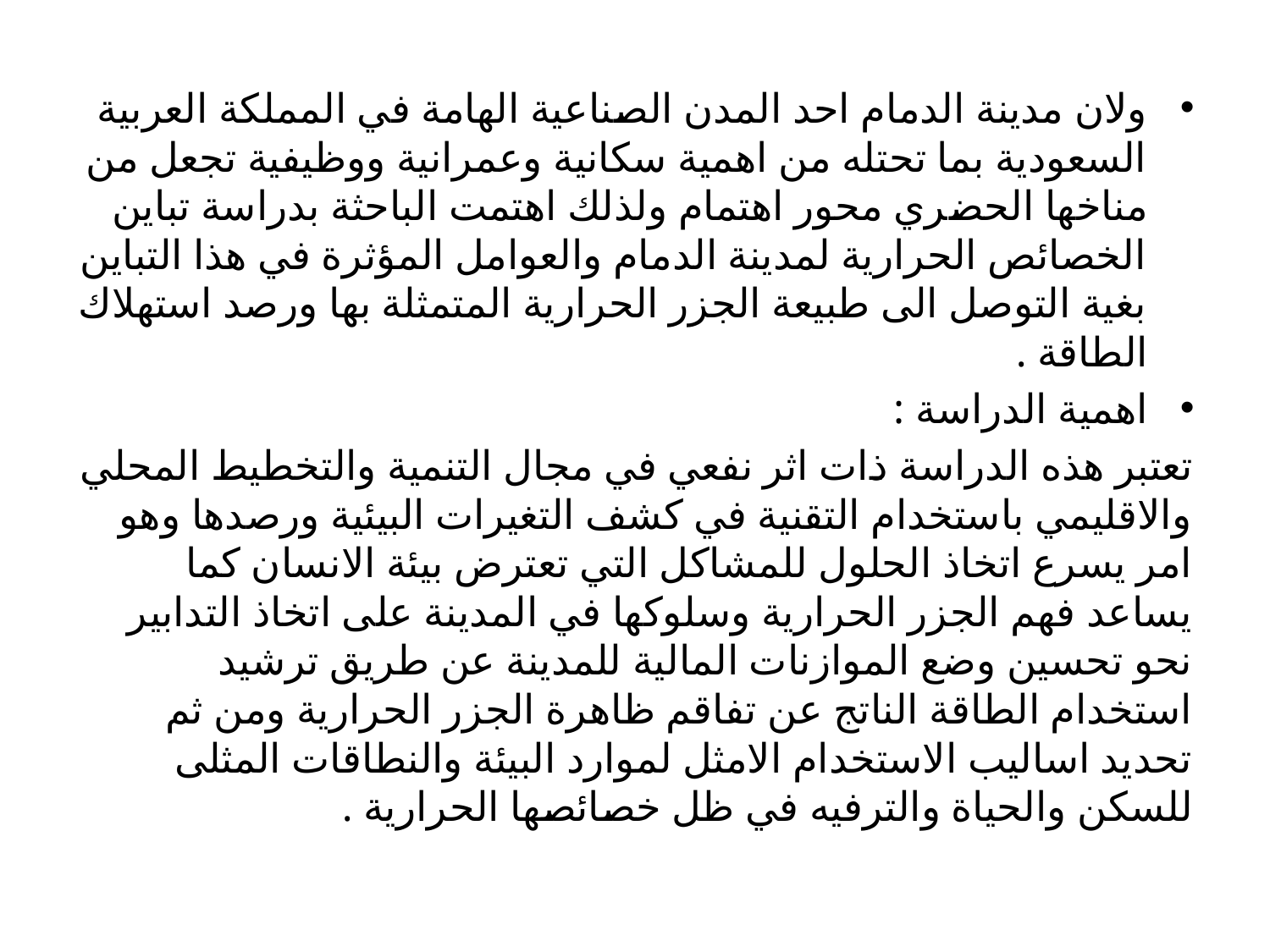

ولان مدينة الدمام احد المدن الصناعية الهامة في المملكة العربية السعودية بما تحتله من اهمية سكانية وعمرانية ووظيفية تجعل من مناخها الحضري محور اهتمام ولذلك اهتمت الباحثة بدراسة تباين الخصائص الحرارية لمدينة الدمام والعوامل المؤثرة في هذا التباين بغية التوصل الى طبيعة الجزر الحرارية المتمثلة بها ورصد استهلاك الطاقة .
اهمية الدراسة :
تعتبر هذه الدراسة ذات اثر نفعي في مجال التنمية والتخطيط المحلي والاقليمي باستخدام التقنية في كشف التغيرات البيئية ورصدها وهو امر يسرع اتخاذ الحلول للمشاكل التي تعترض بيئة الانسان كما يساعد فهم الجزر الحرارية وسلوكها في المدينة على اتخاذ التدابير نحو تحسين وضع الموازنات المالية للمدينة عن طريق ترشيد استخدام الطاقة الناتج عن تفاقم ظاهرة الجزر الحرارية ومن ثم تحديد اساليب الاستخدام الامثل لموارد البيئة والنطاقات المثلى للسكن والحياة والترفيه في ظل خصائصها الحرارية .